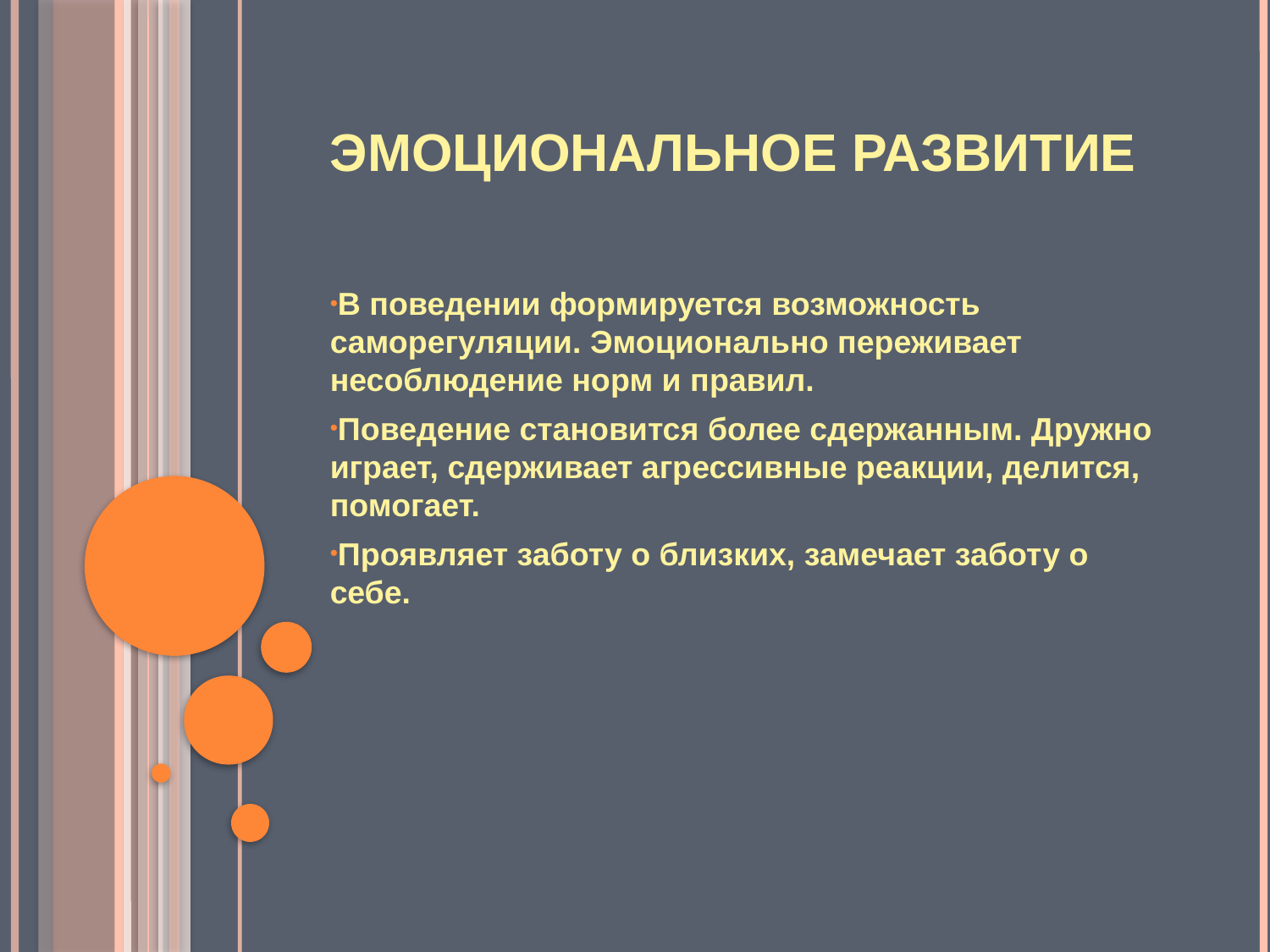

# Эмоциональное развитие
В поведении формируется возможность саморегуляции. Эмоционально переживает несоблюдение норм и правил.
Поведение становится более сдержанным. Дружно играет, сдерживает агрессивные реакции, делится, помогает.
Проявляет заботу о близких, замечает заботу о себе.